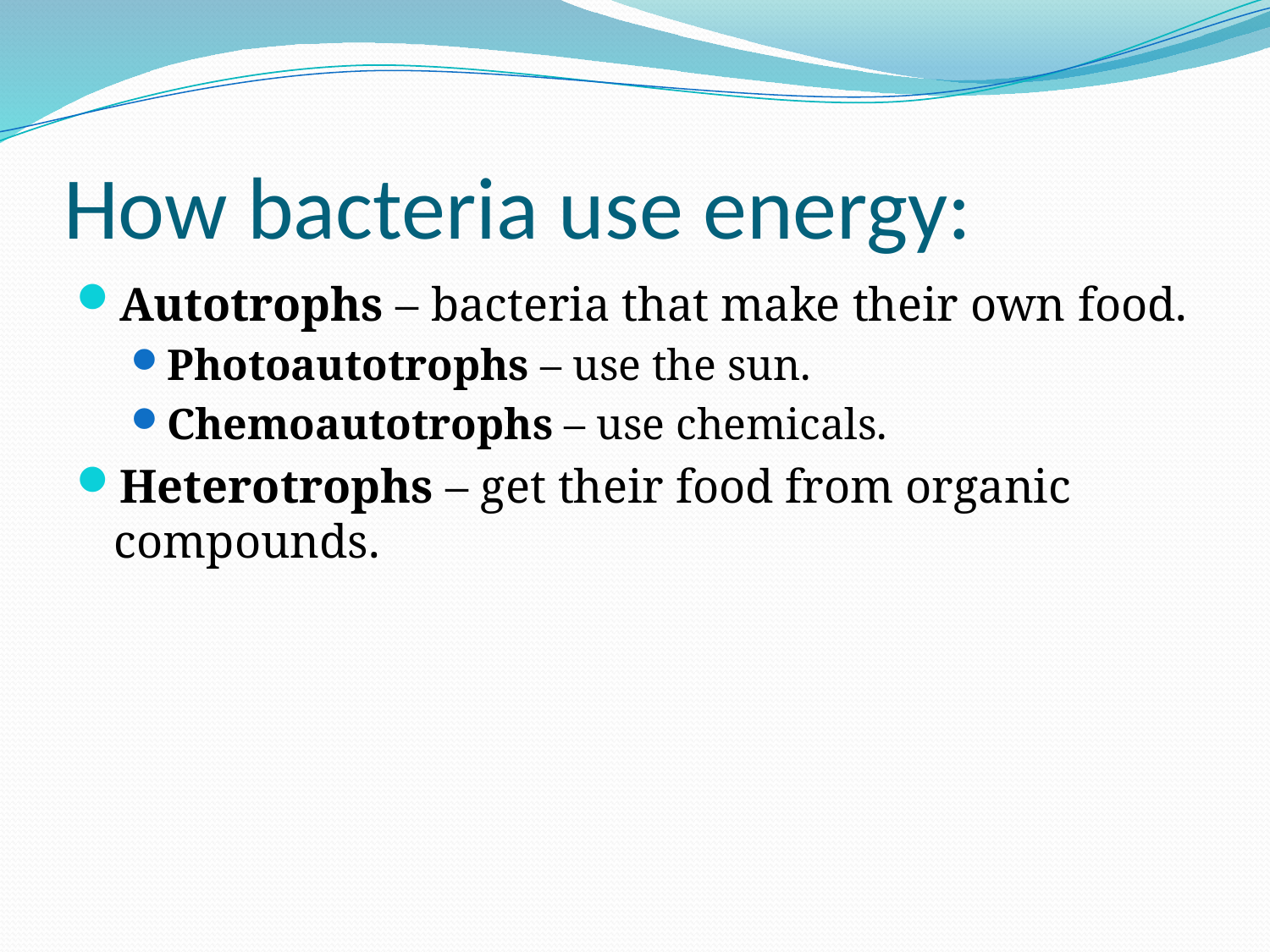

# How bacteria use energy:
Autotrophs – bacteria that make their own food.
Photoautotrophs – use the sun.
Chemoautotrophs – use chemicals.
Heterotrophs – get their food from organic compounds.